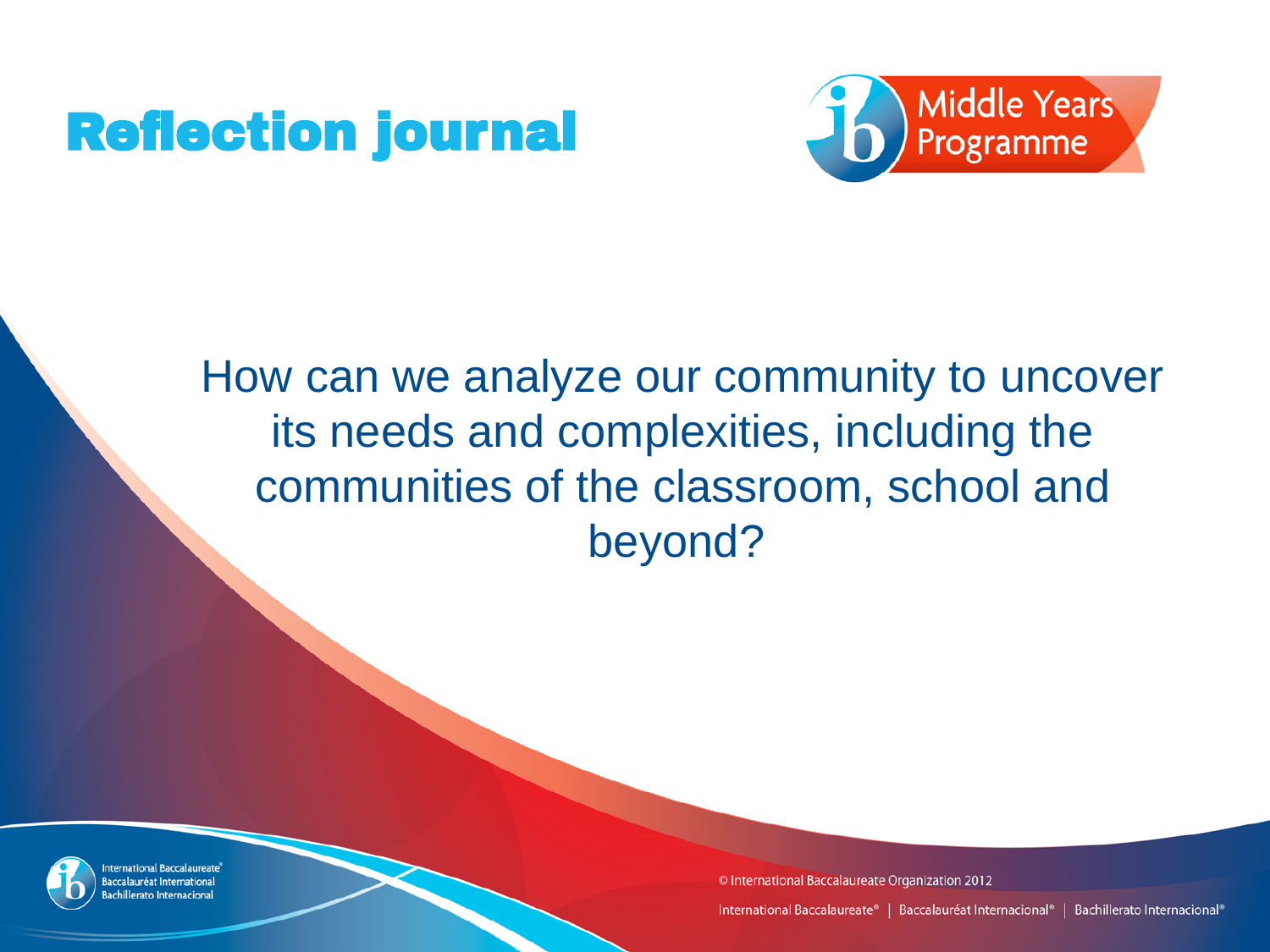

Reflection journal

How can we analyze our community to uncover its needs and complexities, including the communities of the classroom, school and beyond?